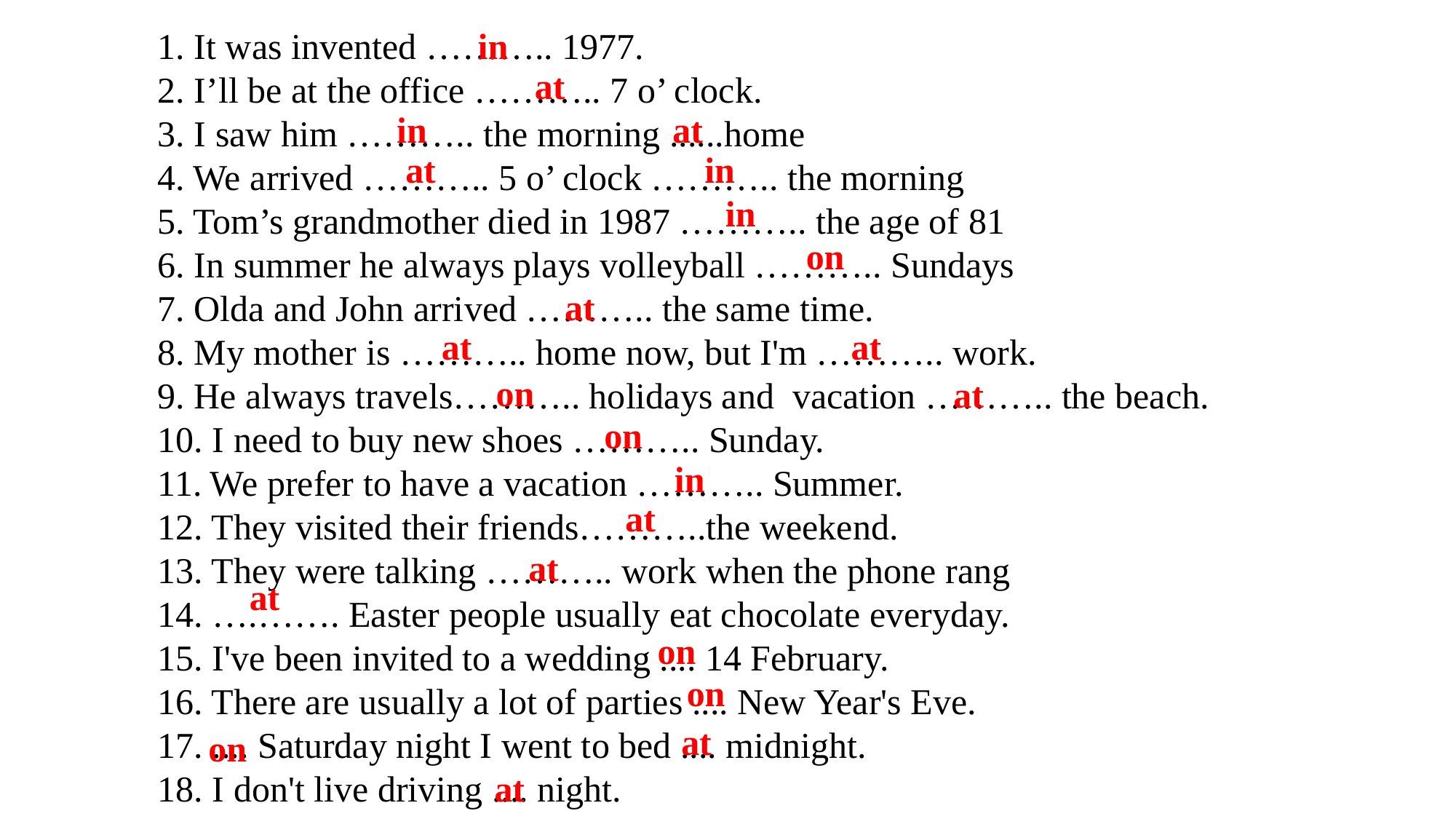

1. It was invented ……….. 1977.
2. I’ll be at the office ……….. 7 o’ clock.
3. I saw him ……….. the morning ......home
4. We arrived ……….. 5 o’ clock ……….. the morning
5. Tom’s grandmother died in 1987 ……….. the age of 81
6. In summer he always plays volleyball ……….. Sundays
7. Olda and John arrived ……….. the same time.
8. My mother is ……….. home now, but I'm ……….. work.
9. He always travels……….. holidays and  vacation ……….. the beach.
10. I need to buy new shoes ……….. Sunday.
11. We prefer to have a vacation ……….. Summer.
12. They visited their friends………..the weekend.
13. They were talking ……….. work when the phone rang
14. ….……. Easter people usually eat chocolate everyday.
15. I've been invited to a wedding .... 14 February.
16. There are usually a lot of parties .... New Year's Eve.
17. .... Saturday night I went to bed .... midnight.
18. I don't live driving .... night.
in
at
in
at
in
at
in
on
at
at
at
on
at
on
in
at
at
at
on
on
at
on
at